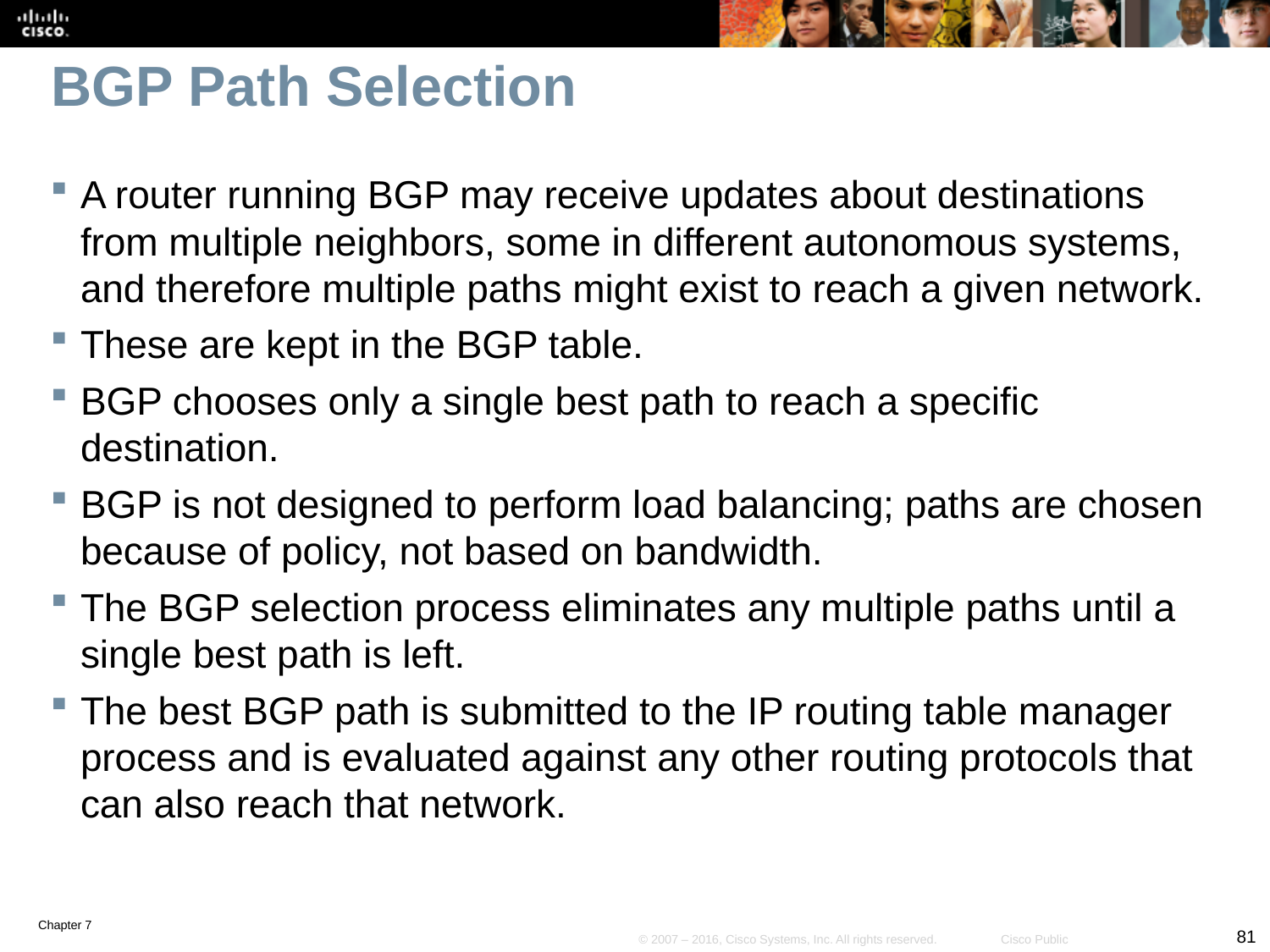

# BGP Path Selection
A router running BGP may receive updates about destinations from multiple neighbors, some in different autonomous systems, and therefore multiple paths might exist to reach a given network.
These are kept in the BGP table.
BGP chooses only a single best path to reach a specific destination.
BGP is not designed to perform load balancing; paths are chosen because of policy, not based on bandwidth.
The BGP selection process eliminates any multiple paths until a single best path is left.
The best BGP path is submitted to the IP routing table manager process and is evaluated against any other routing protocols that can also reach that network.